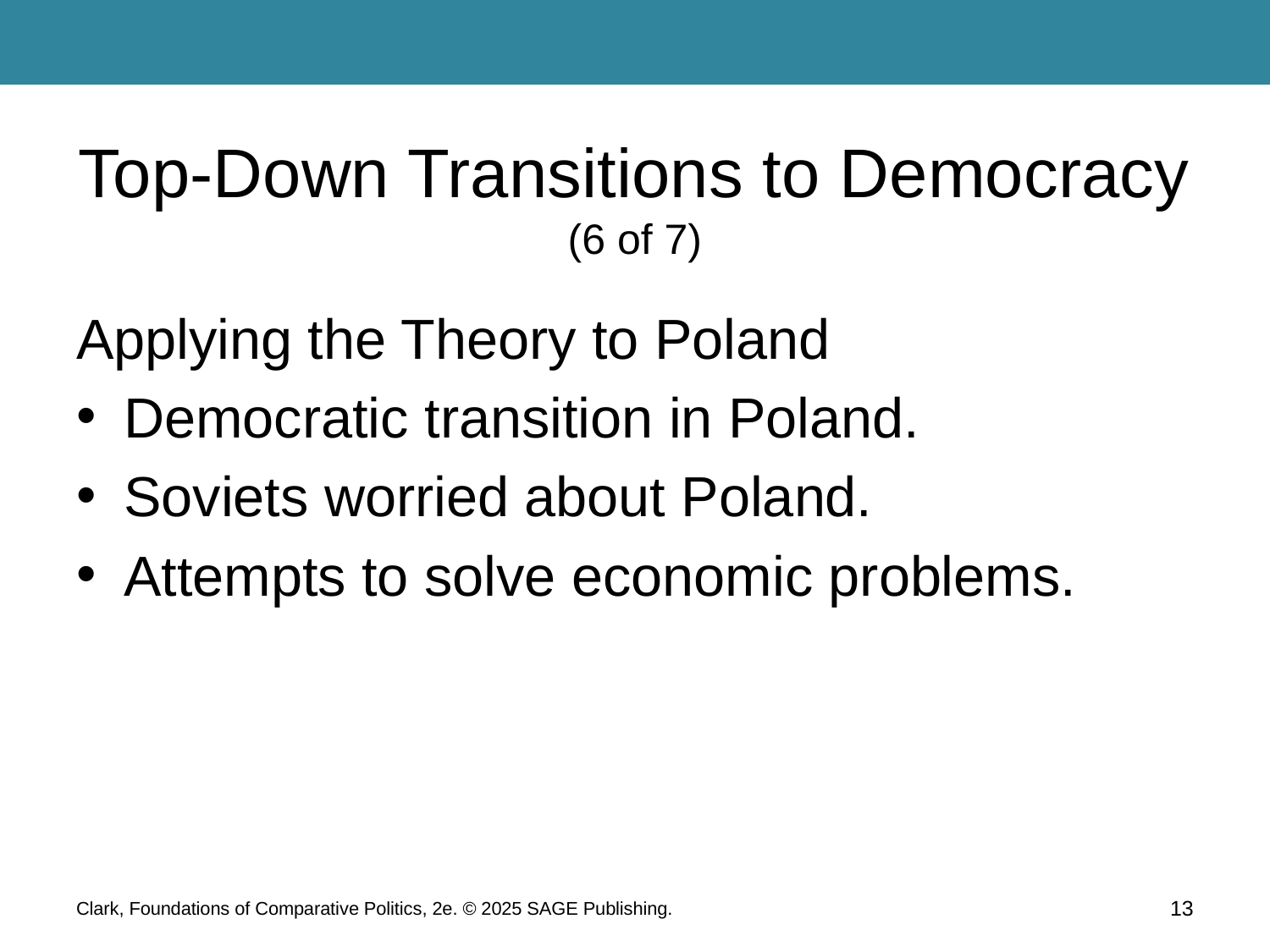

# Top-Down Transitions to Democracy (6 of 7)
Applying the Theory to Poland
Democratic transition in Poland.
Soviets worried about Poland.
Attempts to solve economic problems.
Clark, Foundations of Comparative Politics, 2e. © 2025 SAGE Publishing.
13